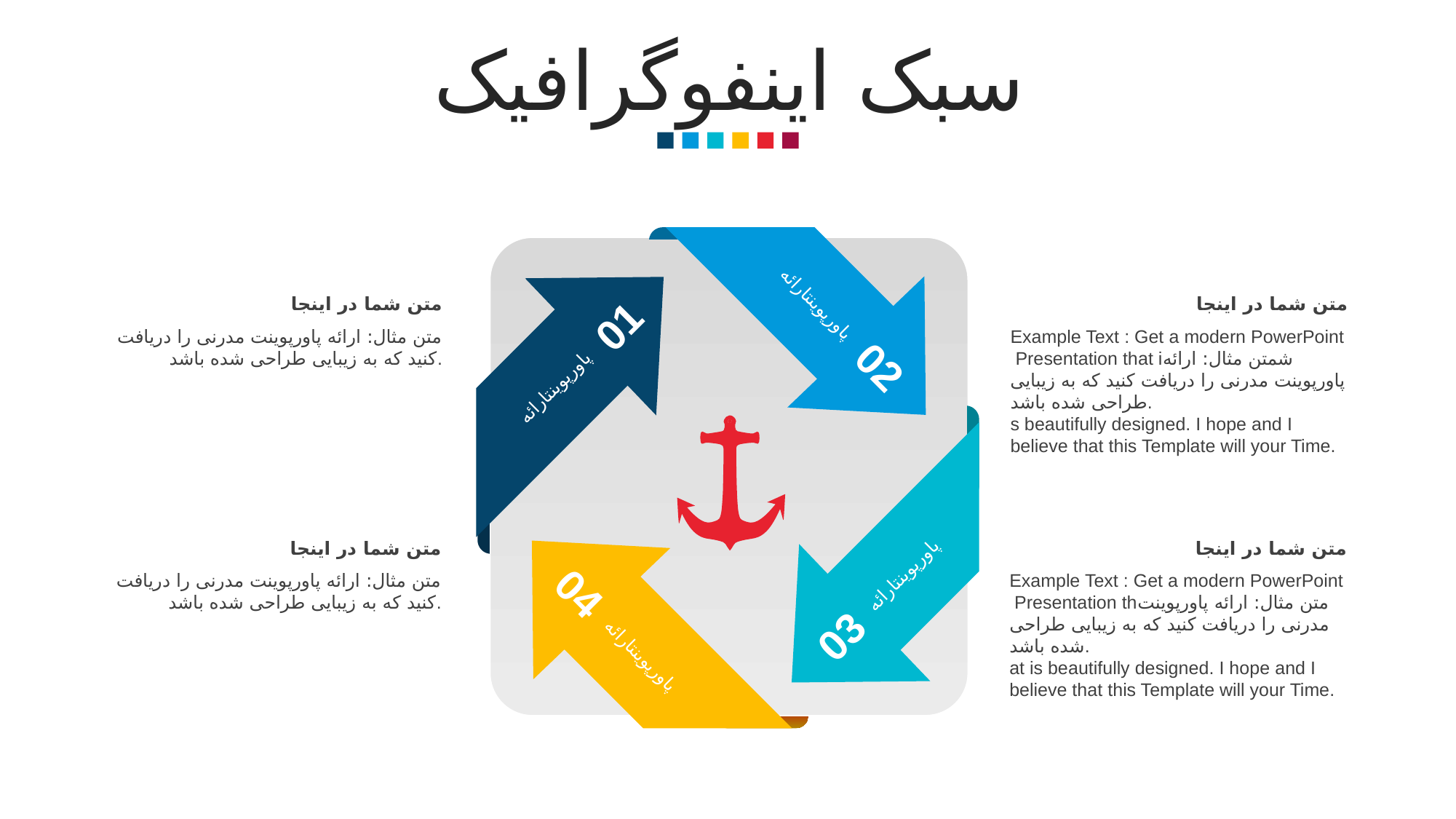

سبک اینفوگرافیک

02
پاورپوینتارائه

01
پاورپوینتارائه

پاورپوینتارائه
03
پاورپوینتارائه
04
متن شما در اینجا
Example Text : Get a modern PowerPoint  Presentation that iشمتن مثال: ارائه پاورپوینت مدرنی را دریافت کنید که به زیبایی طراحی شده باشد.
s beautifully designed. I hope and I believe that this Template will your Time.
متن شما در اینجا
متن مثال: ارائه پاورپوینت مدرنی را دریافت کنید که به زیبایی طراحی شده باشد.

Contents Here
Get a modern PowerPoint
متن شما در اینجا
متن مثال: ارائه پاورپوینت مدرنی را دریافت کنید که به زیبایی طراحی شده باشد.
متن شما در اینجا
Example Text : Get a modern PowerPoint  Presentation thمتن مثال: ارائه پاورپوینت مدرنی را دریافت کنید که به زیبایی طراحی شده باشد.
at is beautifully designed. I hope and I believe that this Template will your Time.